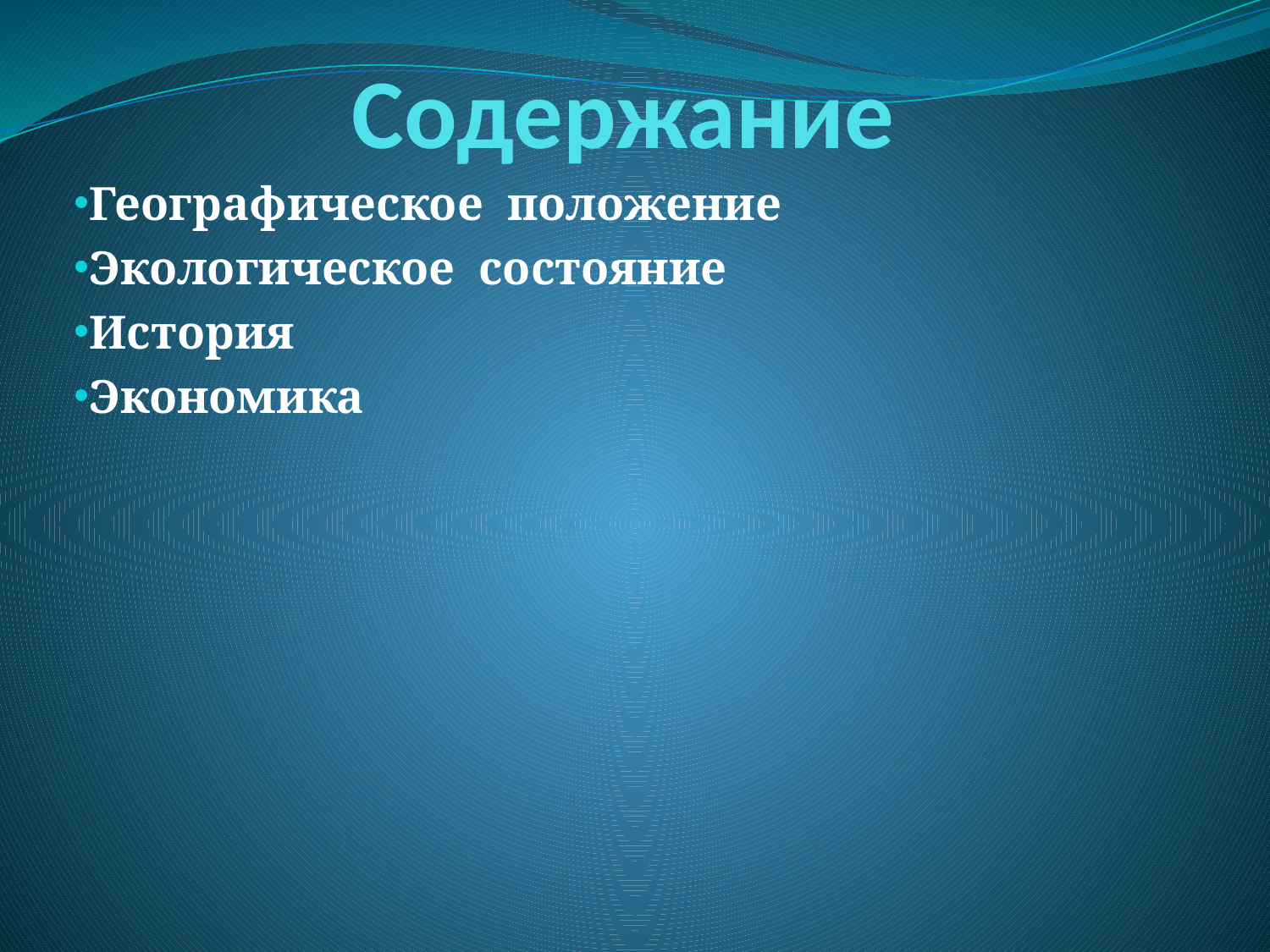

# Содержание
Географическое  положение
Экологическое  состояние
История
Экономика